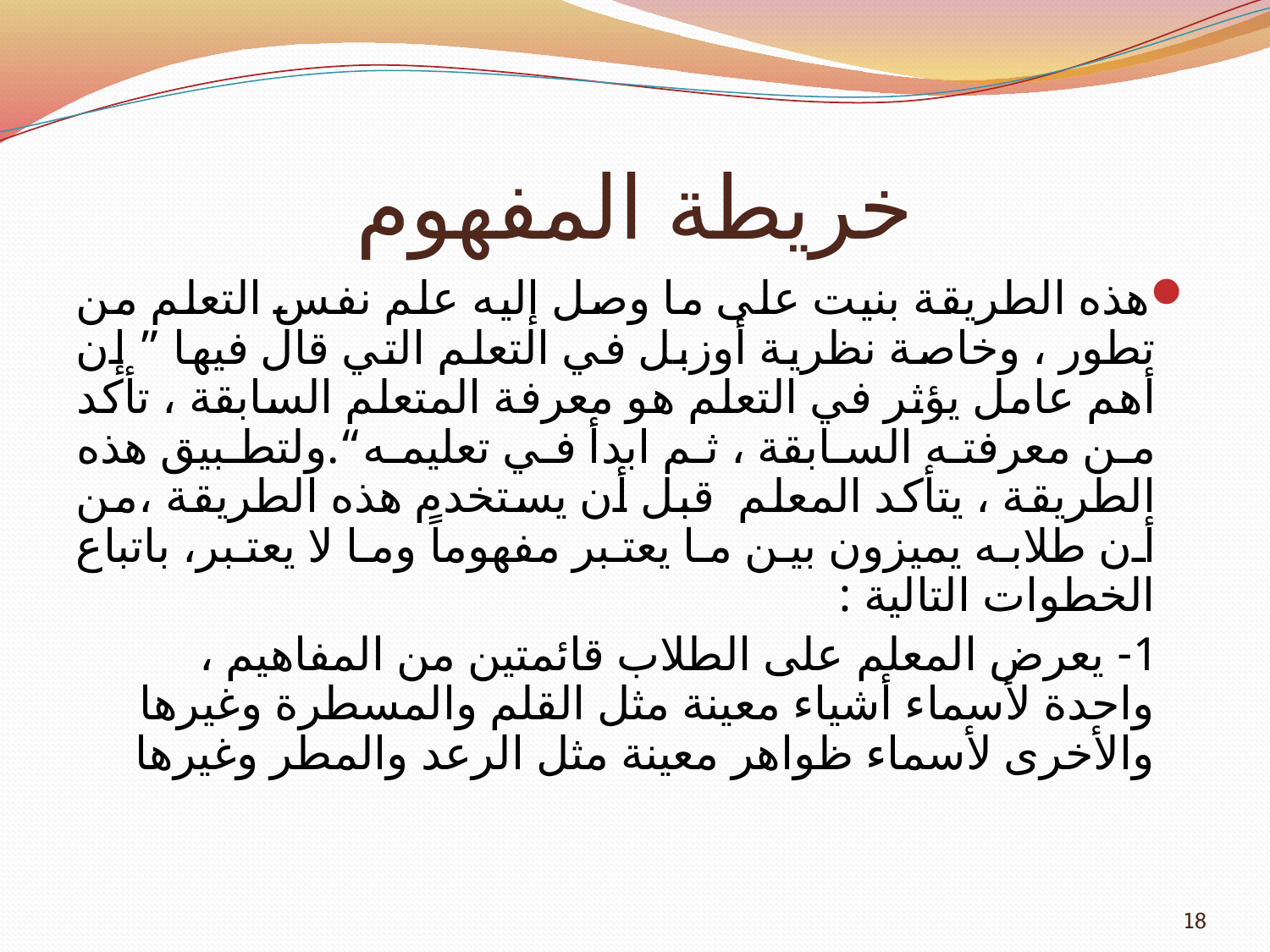

# خريطة المفهوم
هذه الطريقة بنيت على ما وصل إليه علم نفس التعلم من تطور ، وخاصة نظرية أوزبل في التعلم التي قال فيها ” إن أهم عامل يؤثر في التعلم هو معرفة المتعلم السابقة ، تأكد من معرفته السابقة ، ثم ابدأ في تعليمه“.ولتطبيق هذه الطريقة ، يتأكد المعلم  قبل أن يستخدم هذه الطريقة ،من أن طلابه يميزون بين ما يعتبر مفهوماً وما لا يعتبر، باتباع الخطوات التالية :
   1- يعرض المعلم على الطلاب قائمتين من المفاهيم ، واحدة لأسماء أشياء معينة مثل القلم والمسطرة وغيرها والأخرى لأسماء ظواهر معينة مثل الرعد والمطر وغيرها
18